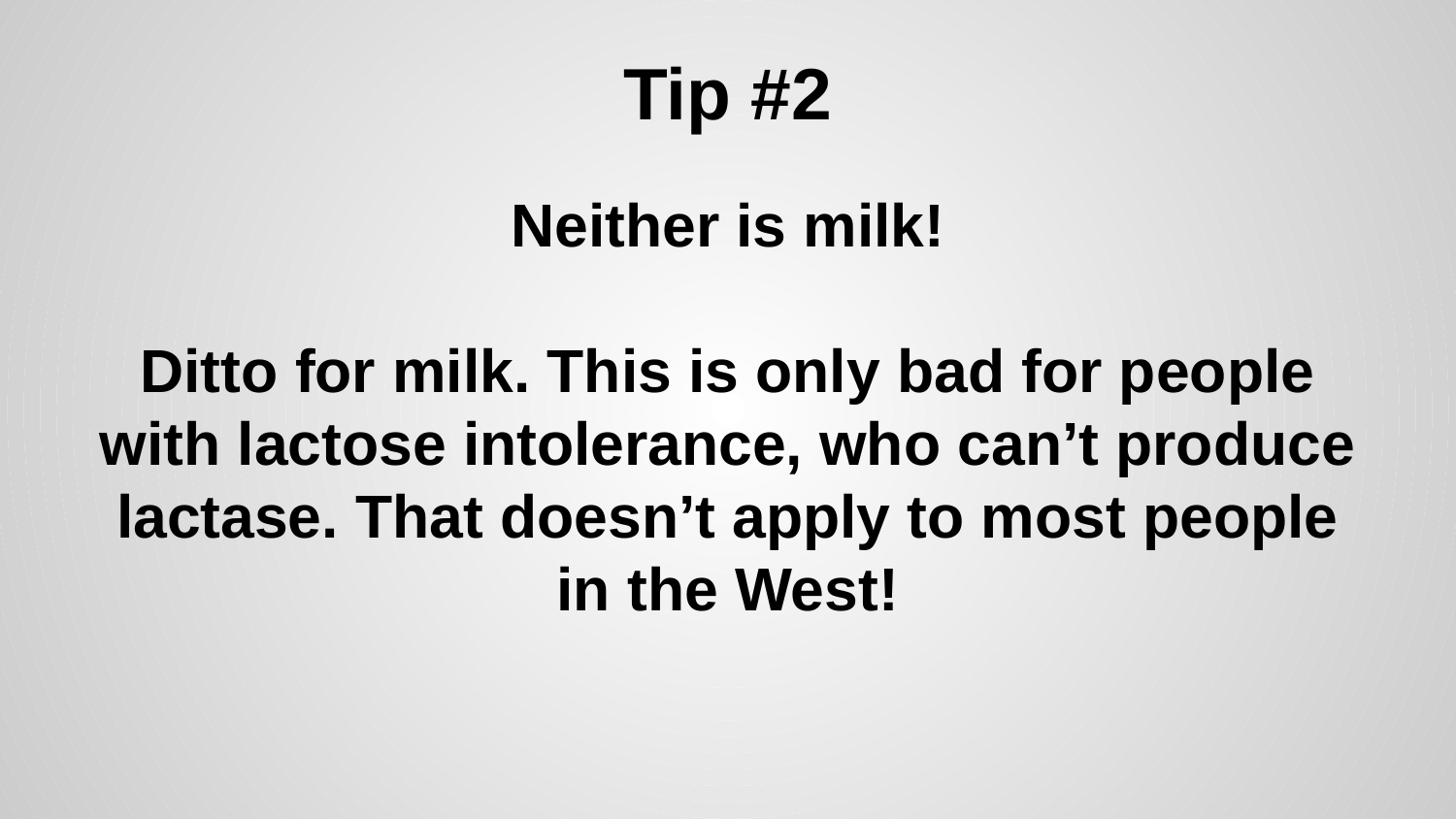

# Tip #2

Neither is milk!

Ditto for milk. This is only bad for people with lactose intolerance, who can’t produce lactase. That doesn’t apply to most people in the West!